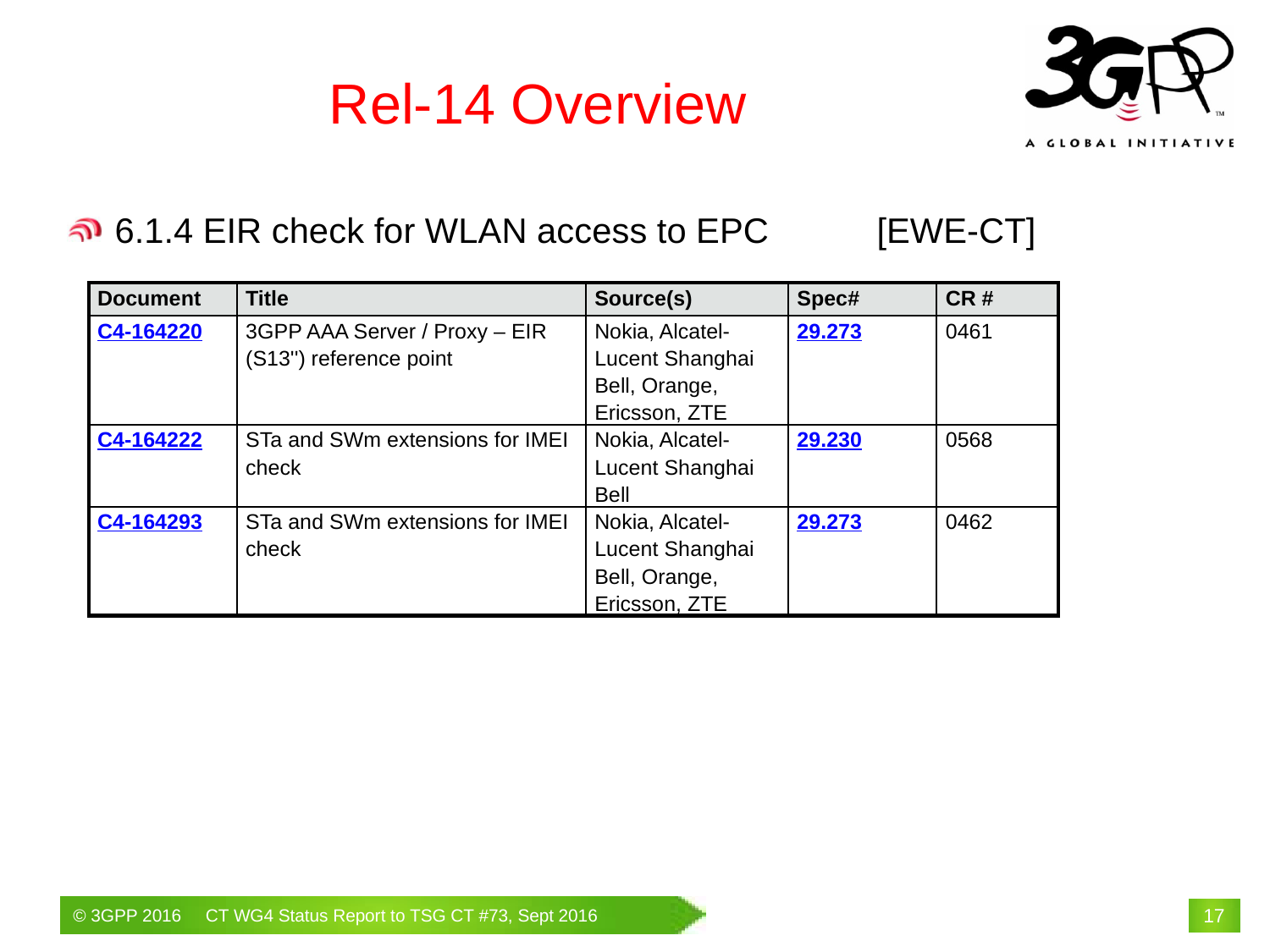

# Rel-14 Overview
6.1.4 EIR check for WLAN access to EPC	[EWE-CT]

| Document | Title | Source(s) | Spec# | CR # |
| --- | --- | --- | --- | --- |
| C4-164220 | 3GPP AAA Server / Proxy – EIR (S13'') reference point | Nokia, Alcatel-Lucent Shanghai Bell, Orange, Ericsson, ZTE | 29.273 | 0461 |
| C4-164222 | STa and SWm extensions for IMEI check | Nokia, Alcatel-Lucent Shanghai Bell | 29.230 | 0568 |
| C4-164293 | STa and SWm extensions for IMEI check | Nokia, Alcatel-Lucent Shanghai Bell, Orange, Ericsson, ZTE | 29.273 | 0462 |